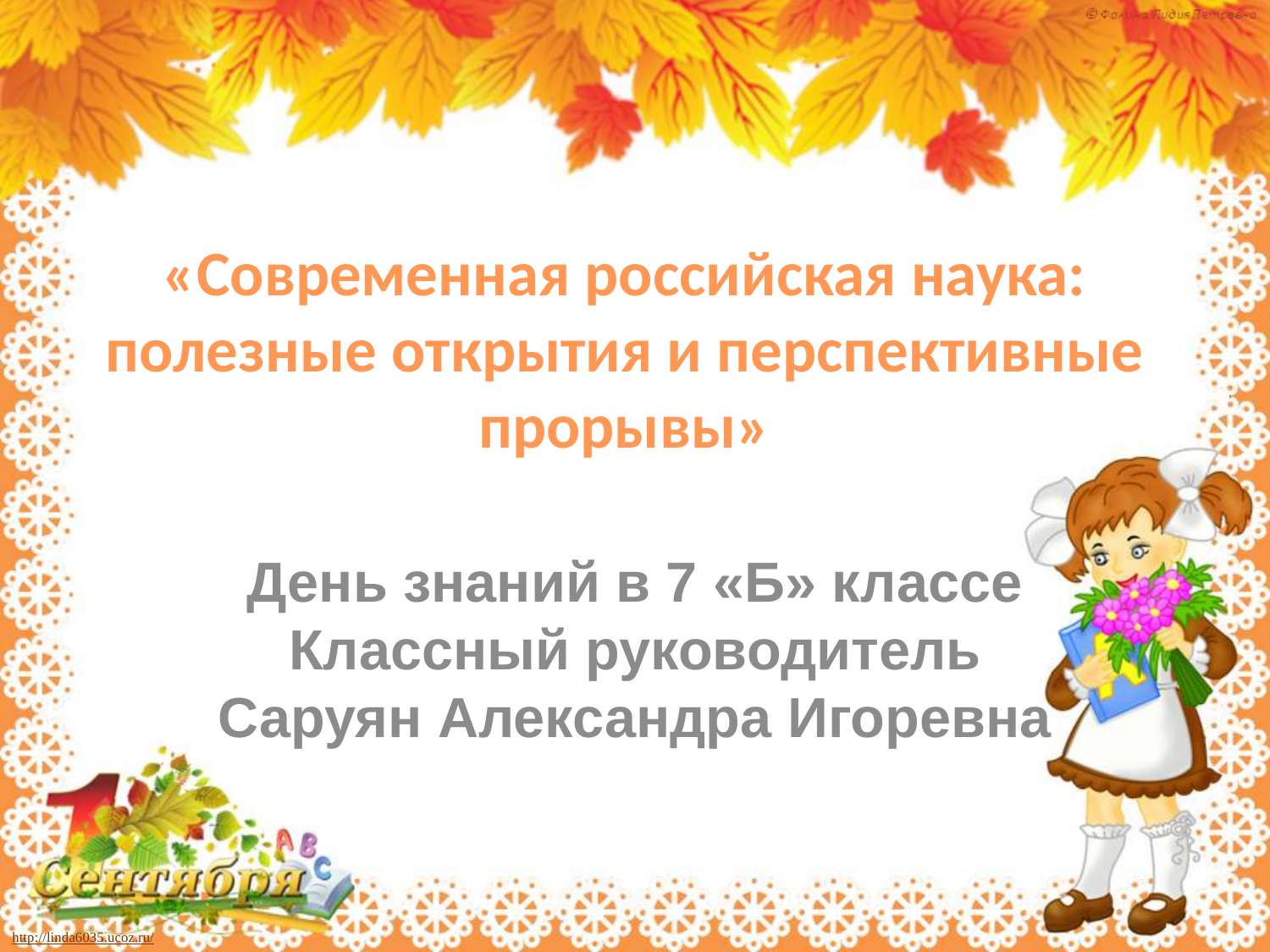

# «Современная российская наука: полезные открытия и перспективные прорывы»
День знаний в 7 «Б» классе
Классный руководитель
Саруян Александра Игоревна